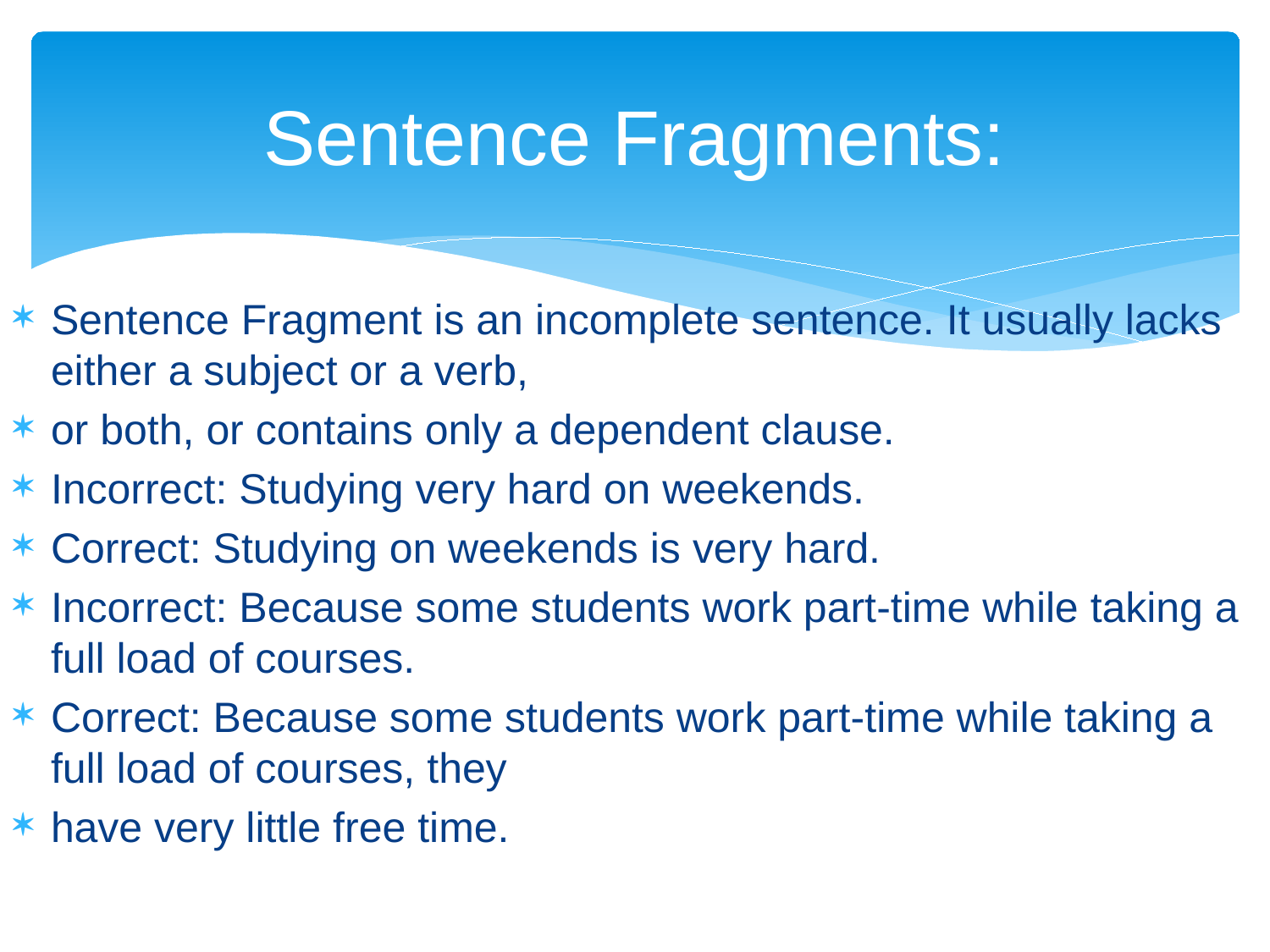

# Sentence Fragments:
Sentence Fragment is an incomplete sentence. It usually lacks either a subject or a verb,
or both, or contains only a dependent clause.
Incorrect: Studying very hard on weekends.
Correct: Studying on weekends is very hard.
Incorrect: Because some students work part-time while taking a full load of courses.
Correct: Because some students work part-time while taking a full load of courses, they
have very little free time.